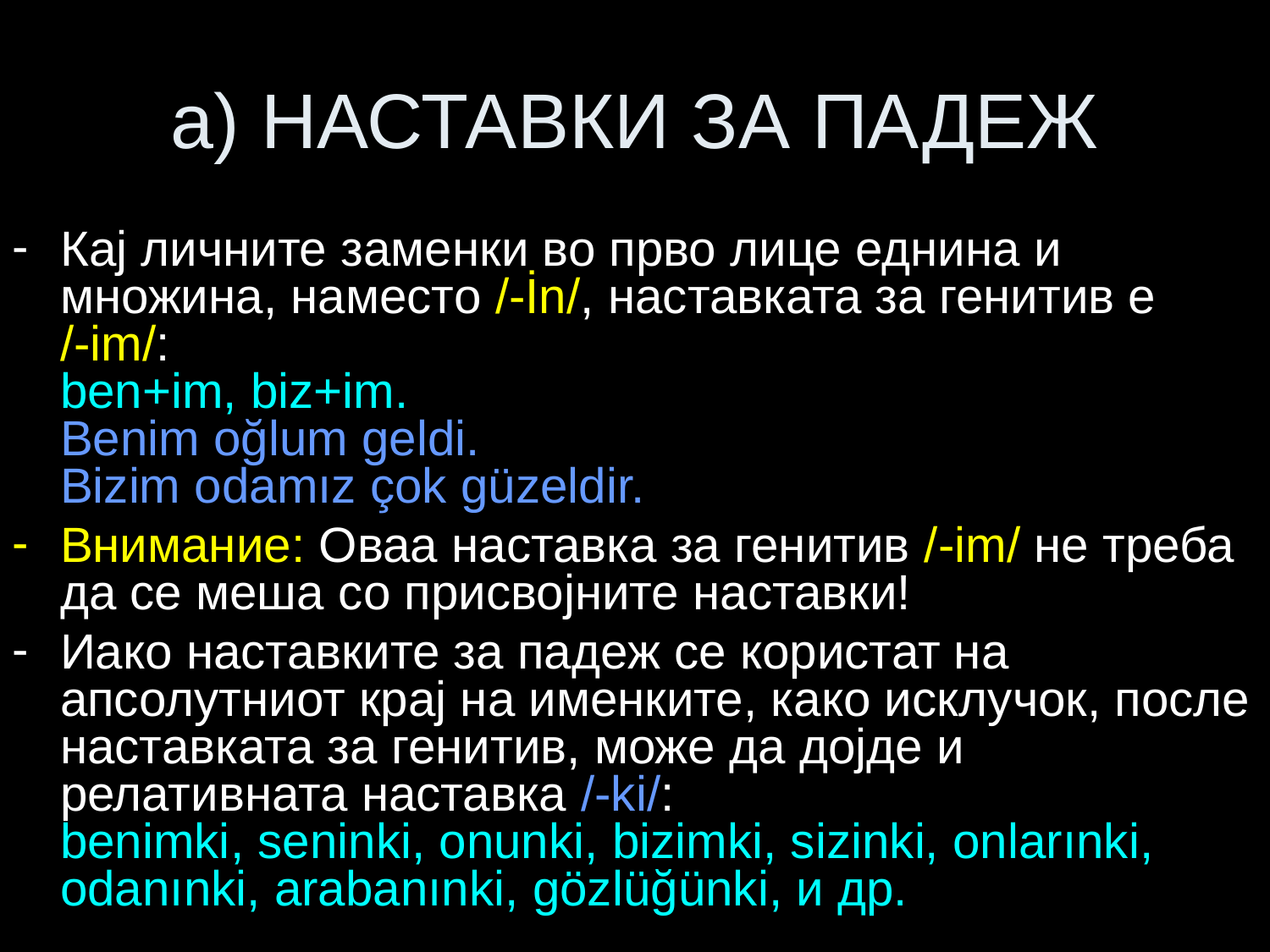

# a) НАСТАВКИ ЗА ПАДЕЖ
Кај личните заменки во прво лице еднина и множина, наместо /-İn/, наставката за генитив е
/-im/:
ben+im, biz+im.
Benim oğlum geldi.
Bizim odamız çok güzeldir.
Внимание: Оваа наставка за генитив /-im/ не треба да се меша со присвојните наставки!
Иако наставките за падеж се користат на апсолутниот крај на именките, како исклучок, после наставката за генитив, може да дојде и релативната наставка /-ki/:
benimki, seninki, onunki, bizimki, sizinki, onlarınki, odanınki, arabanınki, gözlüğünki, и др.